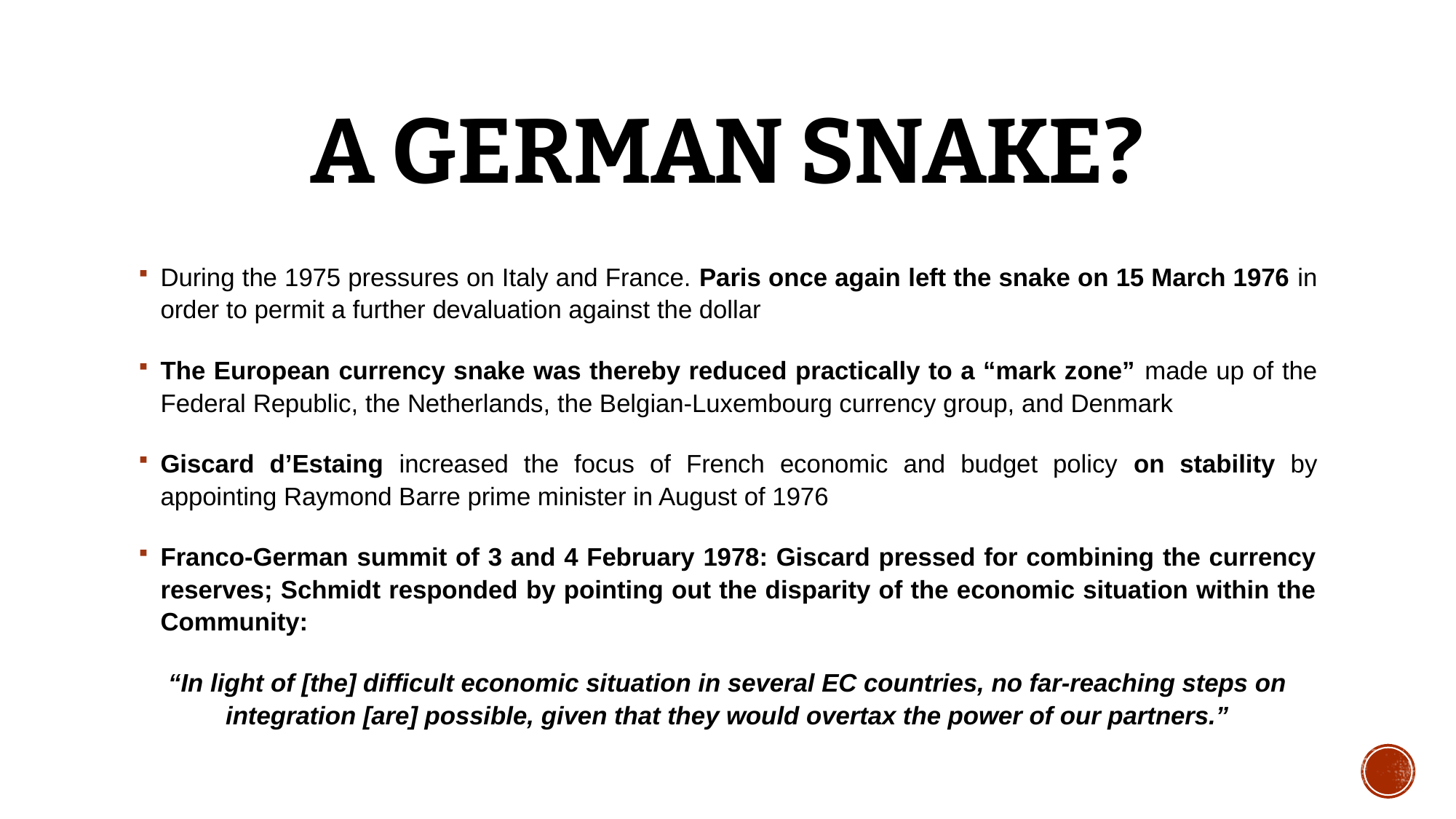

# A GERMAN SNAKE?
During the 1975 pressures on Italy and France. Paris once again left the snake on 15 March 1976 in order to permit a further devaluation against the dollar
The European currency snake was thereby reduced practically to a “mark zone” made up of the Federal Republic, the Netherlands, the Belgian-Luxembourg currency group, and Denmark
Giscard d’Estaing increased the focus of French economic and budget policy on stability by appointing Raymond Barre prime minister in August of 1976
Franco-German summit of 3 and 4 February 1978: Giscard pressed for combining the currency reserves; Schmidt responded by pointing out the disparity of the economic situation within the Community:
“In light of [the] difficult economic situation in several EC countries, no far-reaching steps on integration [are] possible, given that they would overtax the power of our partners.”